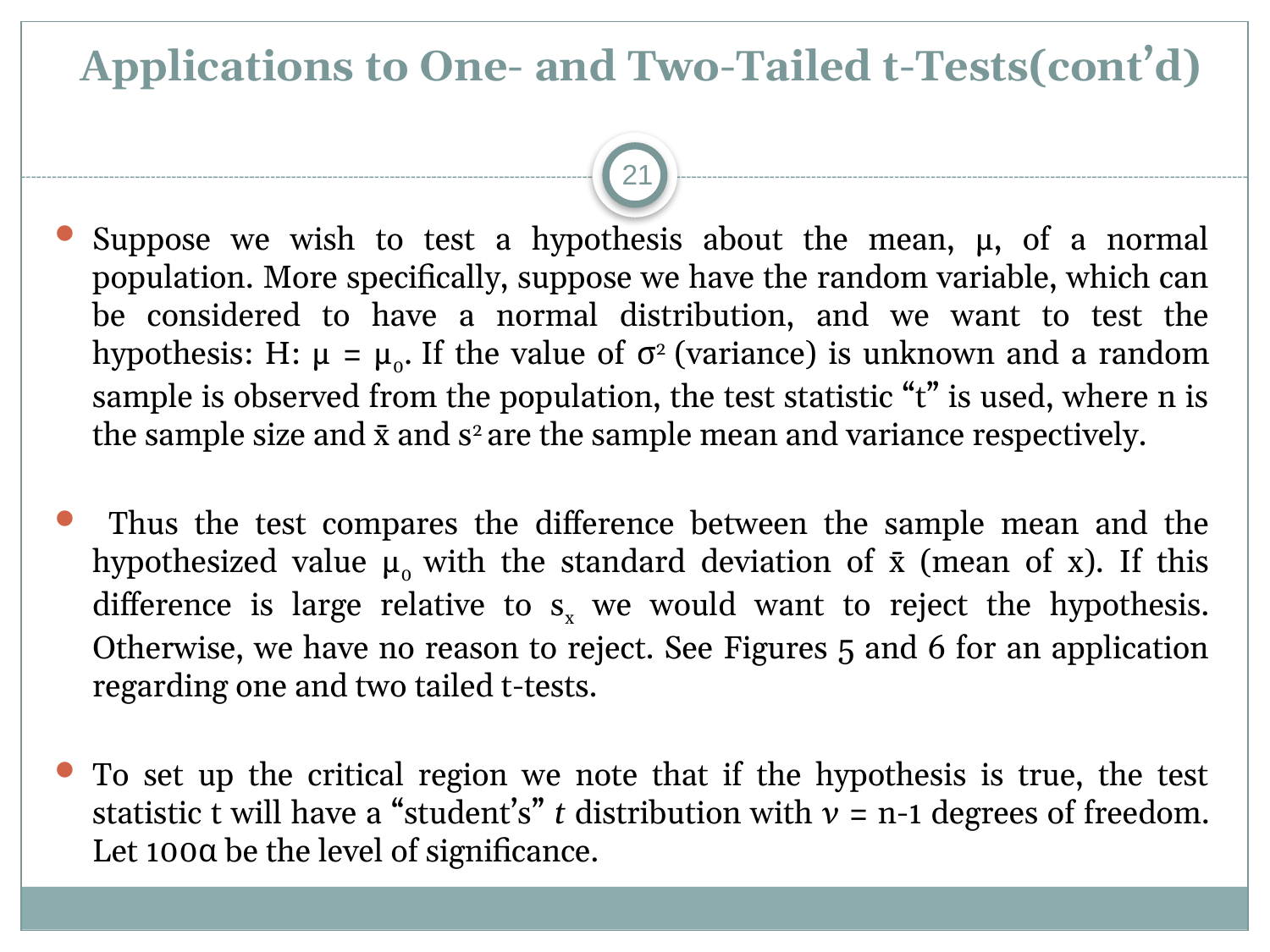

# Applications to One- and Two-Tailed t-Tests(cont’d)
21
Suppose we wish to test a hypothesis about the mean, µ, of a normal population. More specifically, suppose we have the random variable, which can be considered to have a normal distribution, and we want to test the hypothesis: H: µ = µ0. If the value of σ2 (variance) is unknown and a random sample is observed from the population, the test statistic “t” is used, where n is the sample size and x̄ and s2 are the sample mean and variance respectively.

 Thus the test compares the difference between the sample mean and the hypothesized value µ0 with the standard deviation of x̄ (mean of x). If this difference is large relative to sx we would want to reject the hypothesis. Otherwise, we have no reason to reject. See Figures 5 and 6 for an application regarding one and two tailed t-tests.

To set up the critical region we note that if the hypothesis is true, the test statistic t will have a “student’s” t distribution with v = n-1 degrees of freedom. Let 100α be the level of significance.